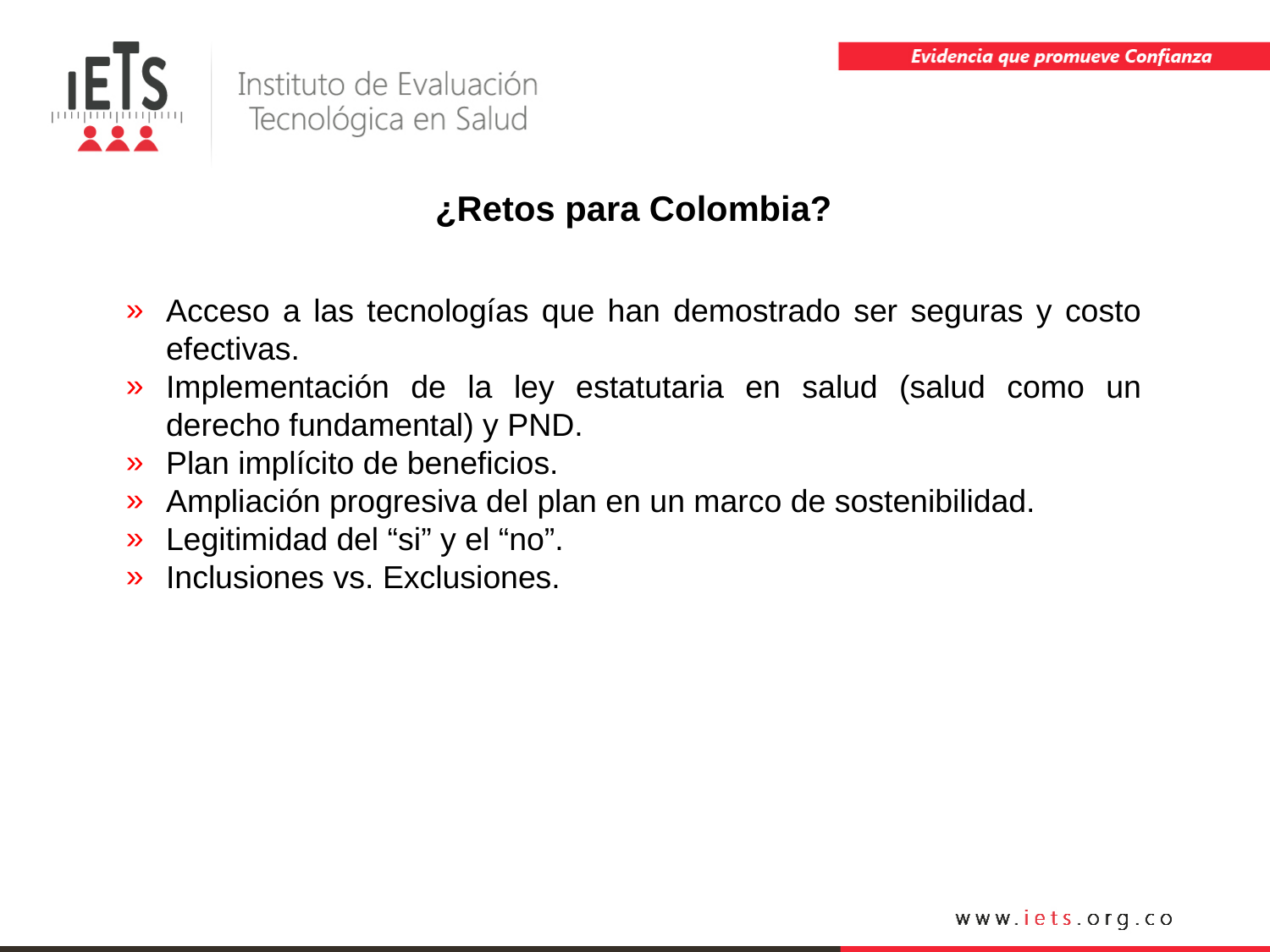

¿Retos para Colombia?
Acceso a las tecnologías que han demostrado ser seguras y costo efectivas.
Implementación de la ley estatutaria en salud (salud como un derecho fundamental) y PND.
Plan implícito de beneficios.
Ampliación progresiva del plan en un marco de sostenibilidad.
Legitimidad del “si” y el “no”.
Inclusiones vs. Exclusiones.